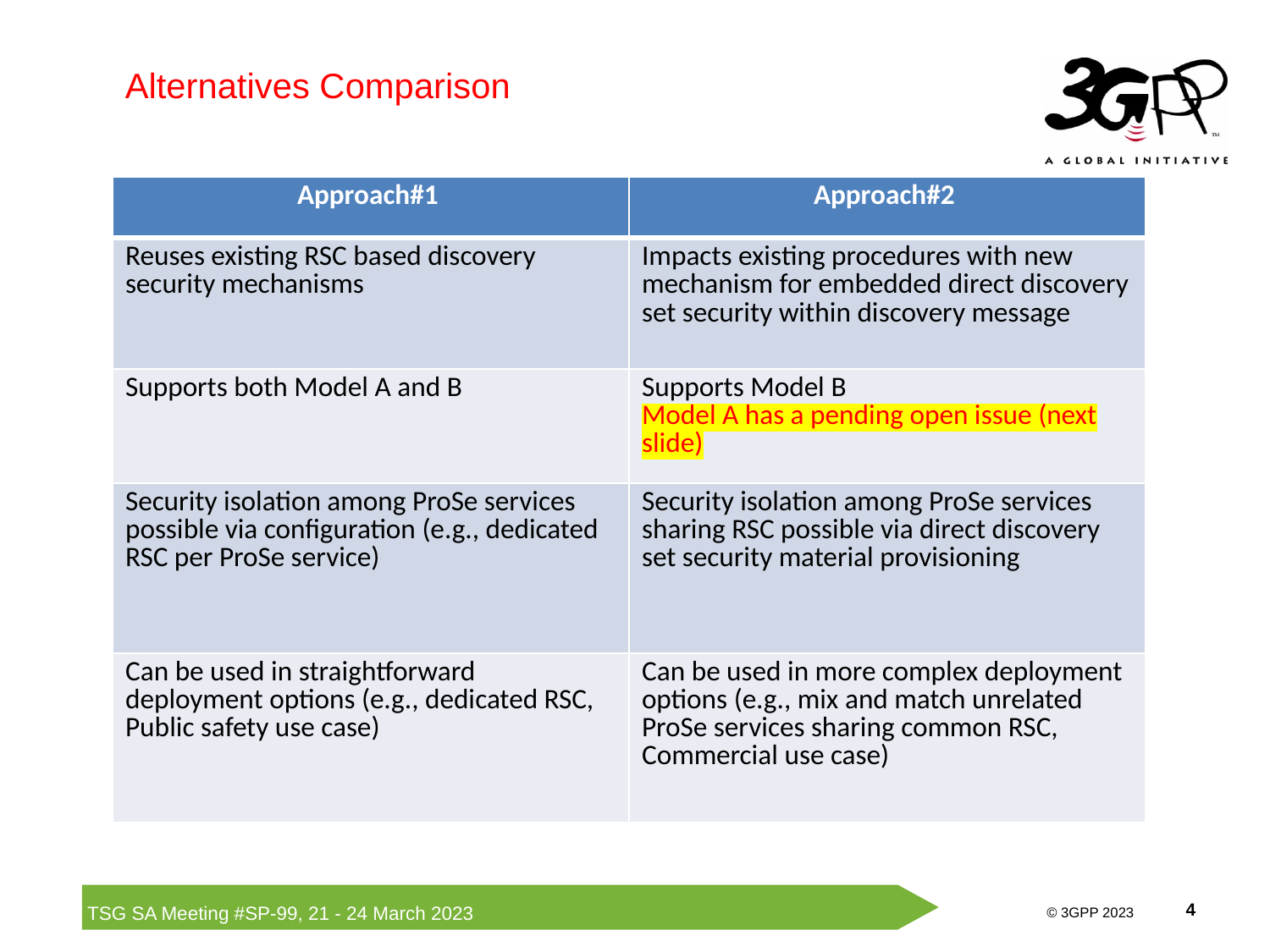

Alternatives Comparison
| Approach#1 | Approach#2 |
| --- | --- |
| Reuses existing RSC based discovery security mechanisms | Impacts existing procedures with new mechanism for embedded direct discovery set security within discovery message |
| Supports both Model A and B | Supports Model B Model A has a pending open issue (next slide) |
| Security isolation among ProSe services possible via configuration (e.g., dedicated RSC per ProSe service) | Security isolation among ProSe services sharing RSC possible via direct discovery set security material provisioning |
| Can be used in straightforward deployment options (e.g., dedicated RSC, Public safety use case) | Can be used in more complex deployment options (e.g., mix and match unrelated ProSe services sharing common RSC, Commercial use case) |